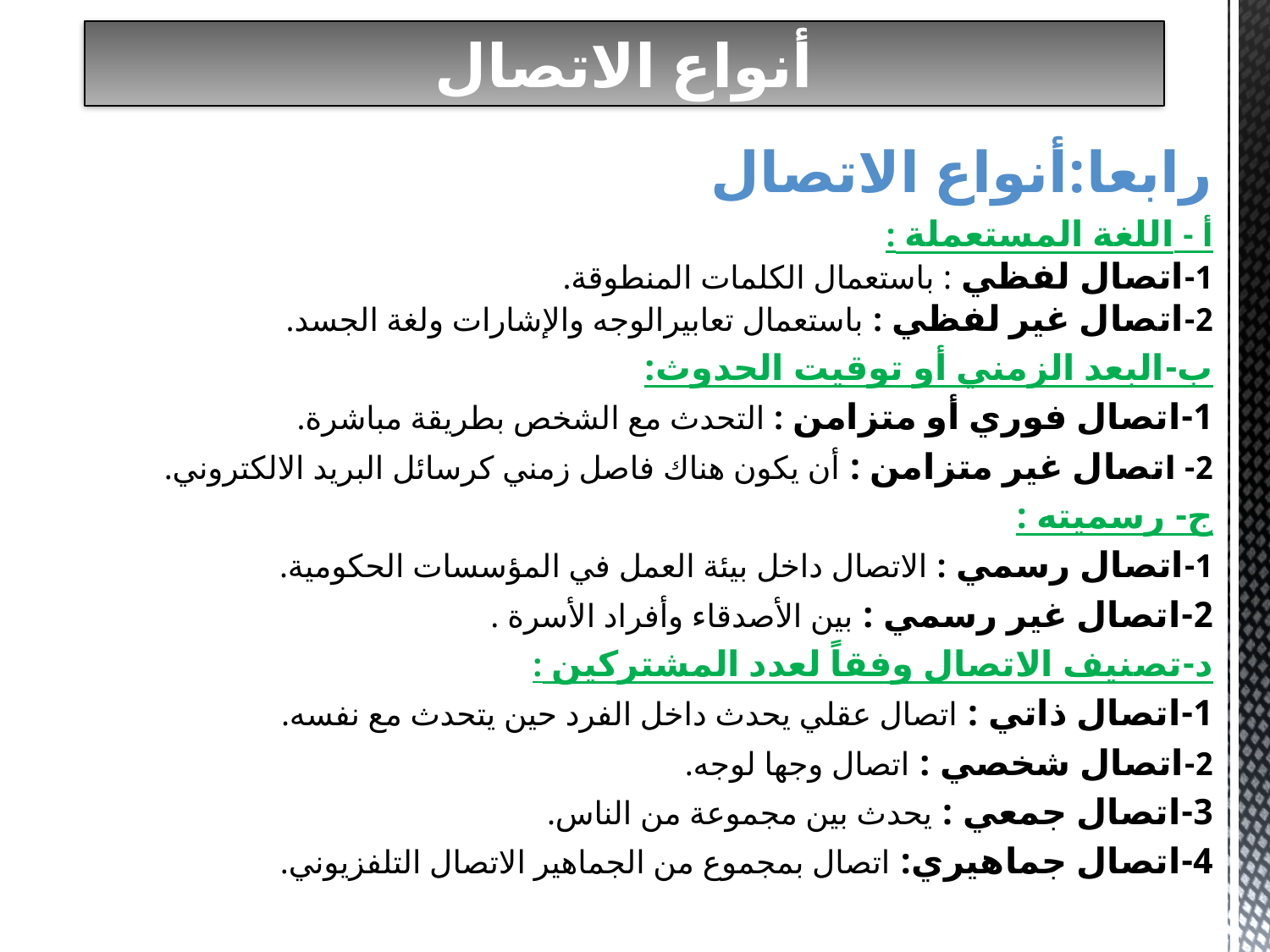

# أنواع الاتصال

رابعا:أنواع الاتصال
أ - اللغة المستعملة :
1-اتصال لفظي : باستعمال الكلمات المنطوقة.
2-اتصال غير لفظي : باستعمال تعابيرالوجه والإشارات ولغة الجسد.
ب-البعد الزمني أو توقيت الحدوث:
1-اتصال فوري أو متزامن : التحدث مع الشخص بطريقة مباشرة.
2- اتصال غير متزامن : أن يكون هناك فاصل زمني كرسائل البريد الالكتروني.
ج‌- رسميته :
1-اتصال رسمي : الاتصال داخل بيئة العمل في المؤسسات الحكومية.
2-اتصال غير رسمي : بين الأصدقاء وأفراد الأسرة .
د‌-تصنيف الاتصال وفقاً لعدد المشتركين :
1-اتصال ذاتي : اتصال عقلي يحدث داخل الفرد حين يتحدث مع نفسه.
2-اتصال شخصي : اتصال وجها لوجه.
3-اتصال جمعي : يحدث بين مجموعة من الناس.
4-اتصال جماهيري: اتصال بمجموع من الجماهير الاتصال التلفزيوني.